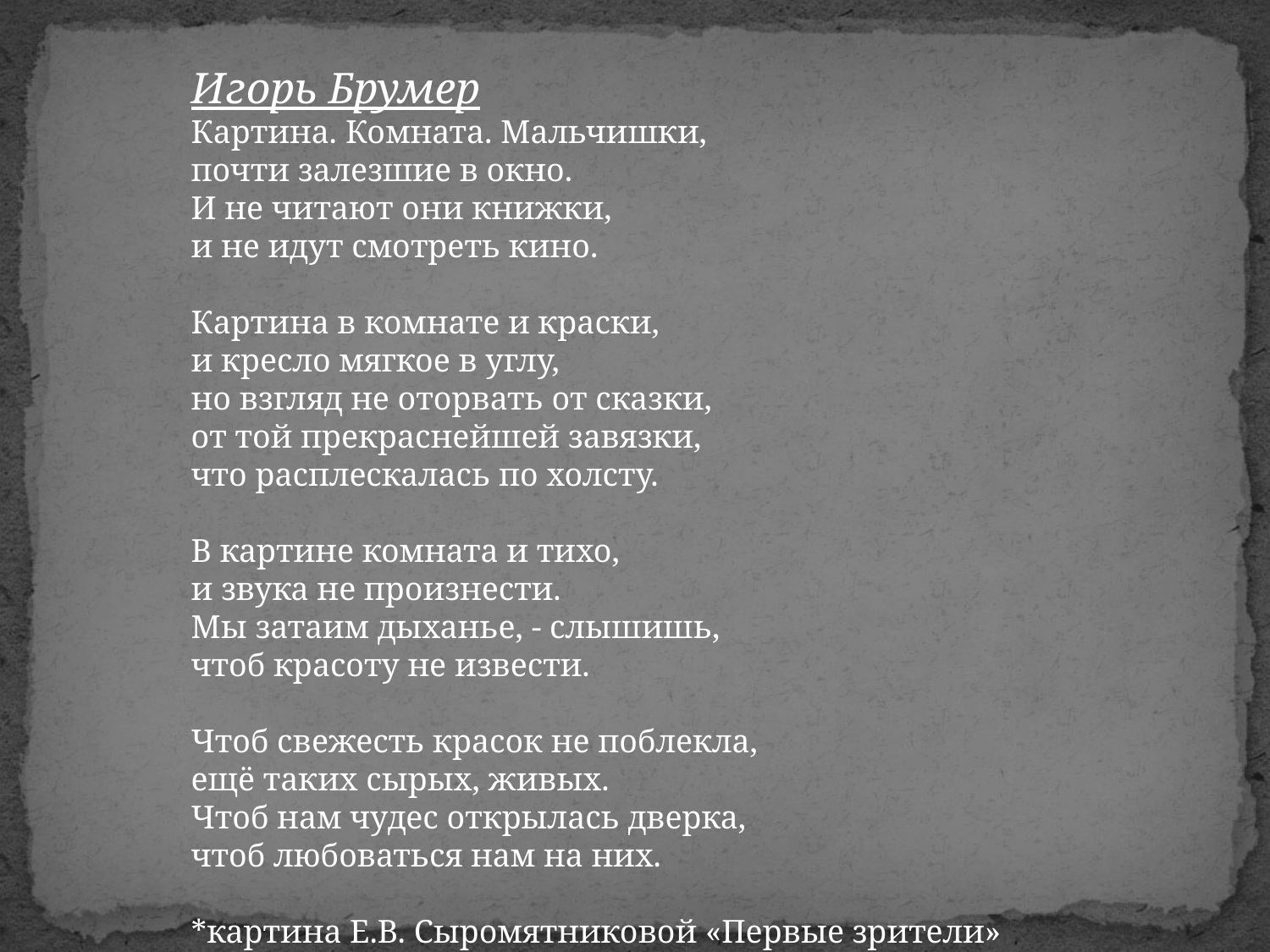

Игорь Брумер
Картина. Комната. Мальчишки,
почти залезшие в окно.
И не читают они книжки,
и не идут смотреть кино.
Картина в комнате и краски,
и кресло мягкое в углу,
но взгляд не оторвать от сказки,
от той прекраснейшей завязки,
что расплескалась по холсту.
В картине комната и тихо,
и звука не произнести.
Мы затаим дыханье, - слышишь,
чтоб красоту не извести.
Чтоб свежесть красок не поблекла,
ещё таких сырых, живых.
Чтоб нам чудес открылась дверка,
чтоб любоваться нам на них.
*картина Е.В. Сыромятниковой «Первые зрители»